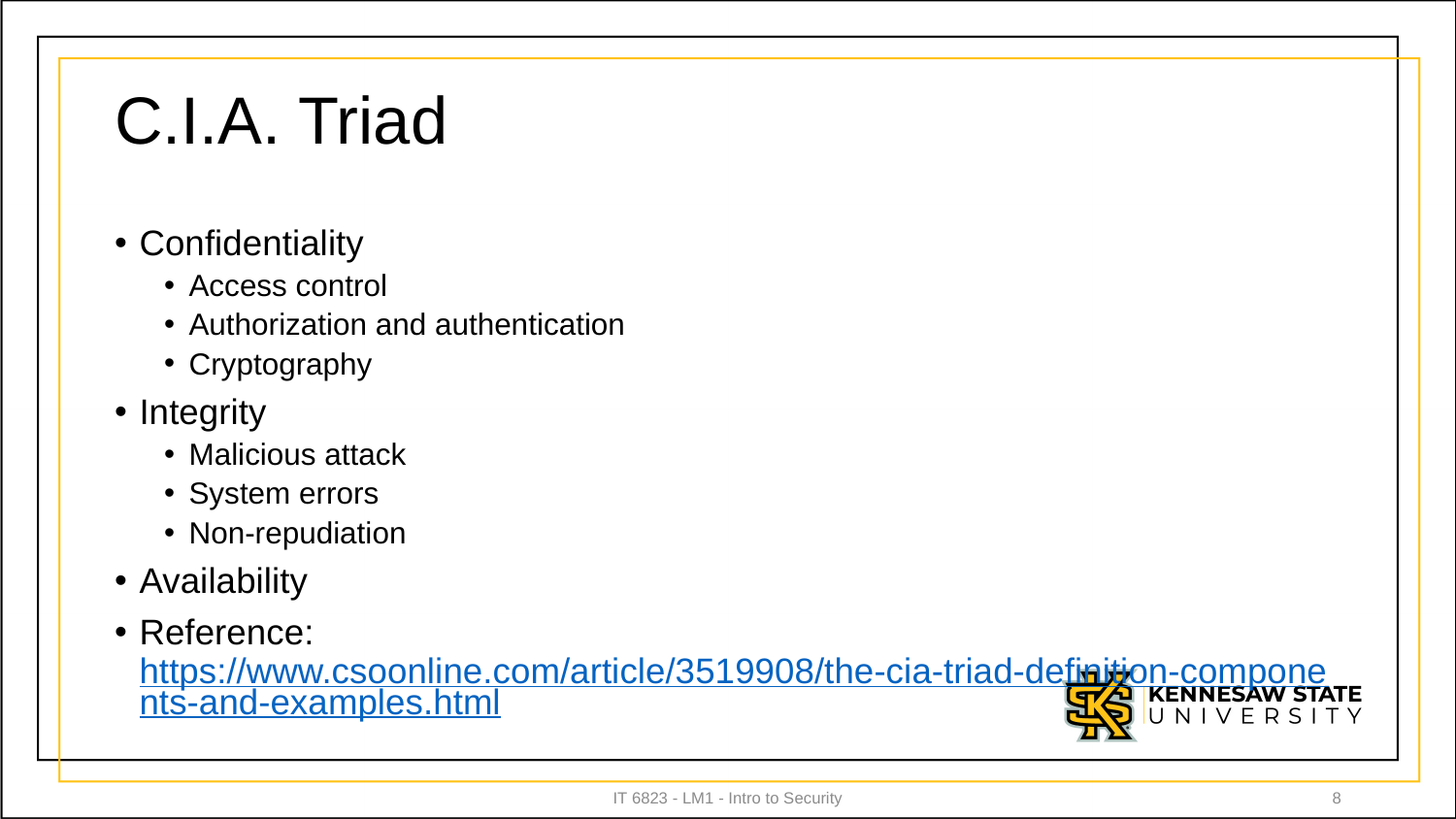

# C.I.A. Triad
Confidentiality
Access control
Authorization and authentication
Cryptography
Integrity
Malicious attack
System errors
Non-repudiation
Availability
Reference: https://www.csoonline.com/article/3519908/the-cia-triad-definition-components-and-examples.html
IT 6823 - LM1 - Intro to Security
8